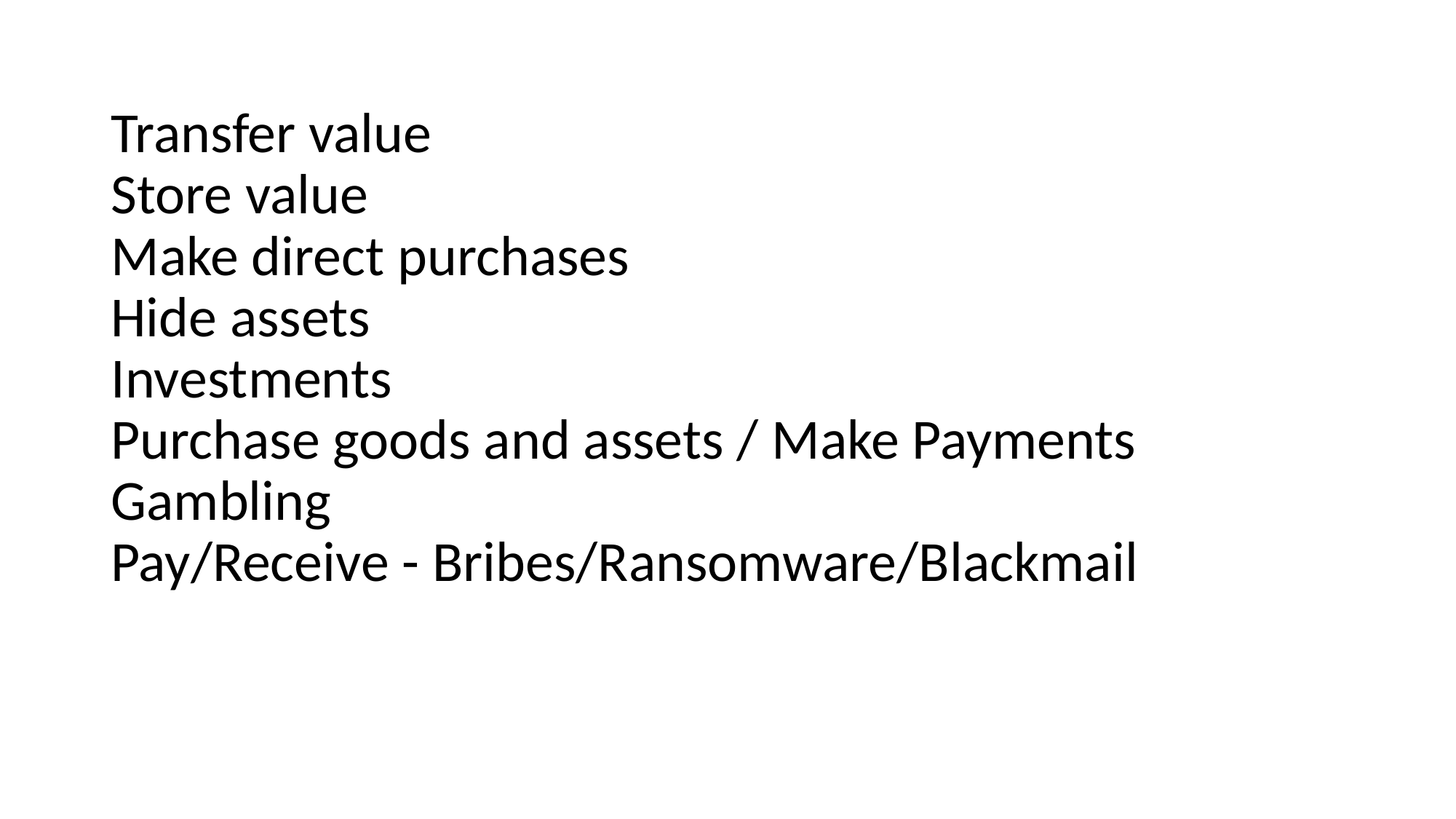

# Transfer value Store value Make direct purchases Hide assets Investments Purchase goods and assets / Make Payments Gambling Pay/Receive - Bribes/Ransomware/Blackmail